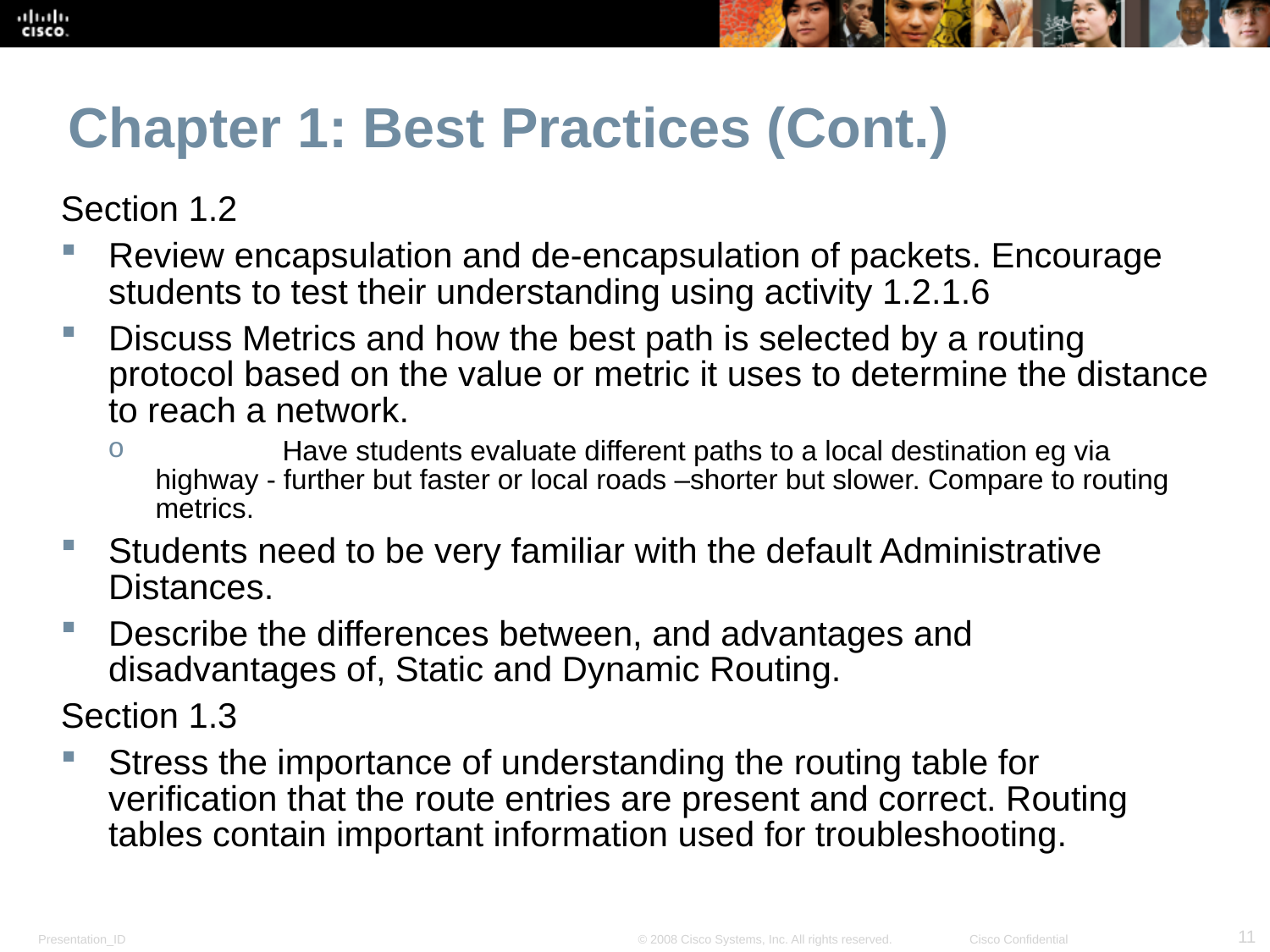

Chapter 1: Best Practices (Cont.)
Section 1.2
Review encapsulation and de-encapsulation of packets. Encourage students to test their understanding using activity 1.2.1.6
Discuss Metrics and how the best path is selected by a routing protocol based on the value or metric it uses to determine the distance to reach a network.
	Have students evaluate different paths to a local destination eg via highway - further but faster or local roads –shorter but slower. Compare to routing metrics.
Students need to be very familiar with the default Administrative Distances.
Describe the differences between, and advantages and disadvantages of, Static and Dynamic Routing.
Section 1.3
Stress the importance of understanding the routing table for verification that the route entries are present and correct. Routing tables contain important information used for troubleshooting.